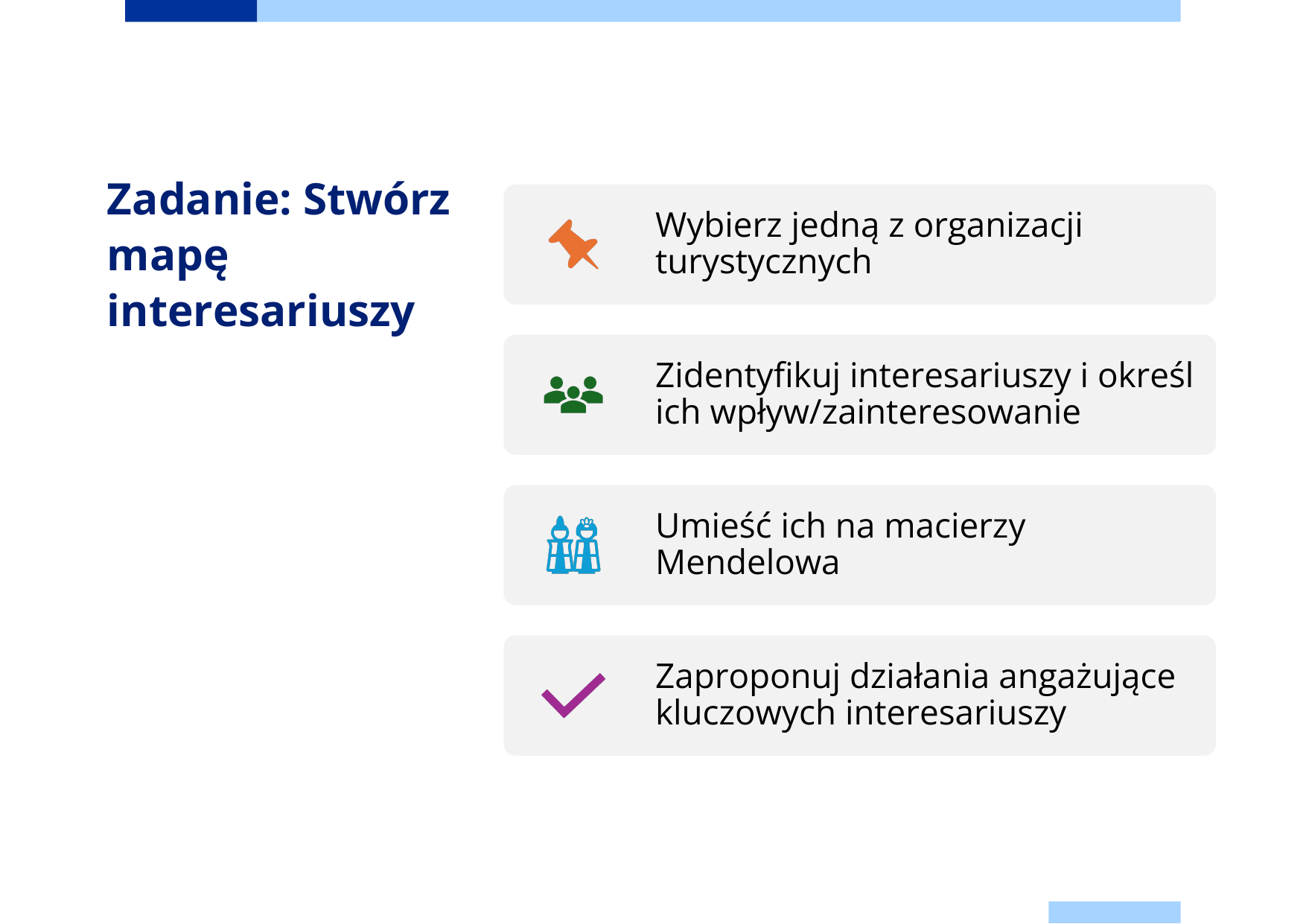

# Zadanie: Stwórz mapę interesariuszy
Wybierz jedną z organizacji turystycznych
Zidentyfikuj interesariuszy i określ ich wpływ/zainteresowanie
Umieść ich na macierzy Mendelowa
Zaproponuj działania angażujące kluczowych interesariuszy